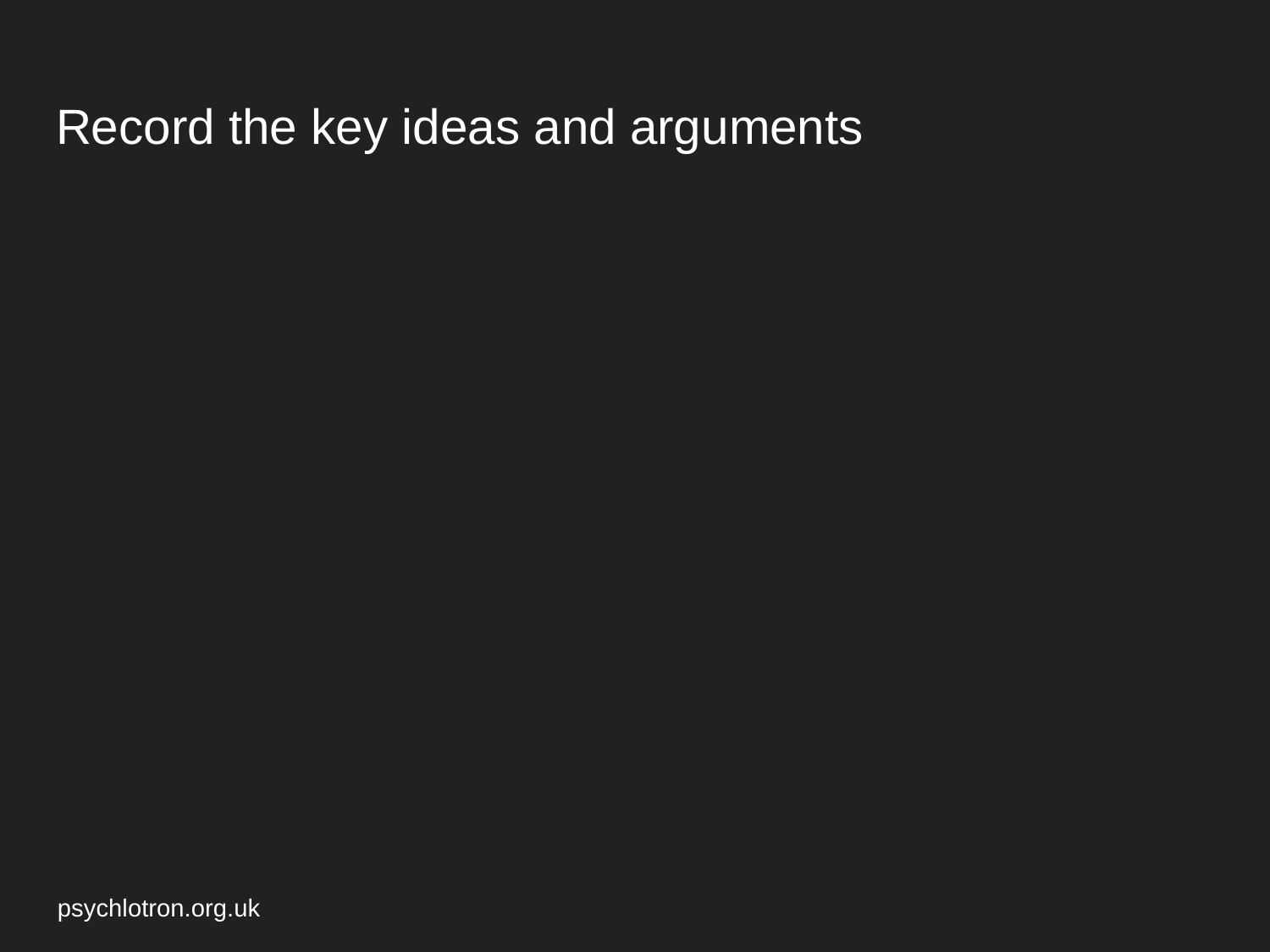

# Record the key ideas and arguments